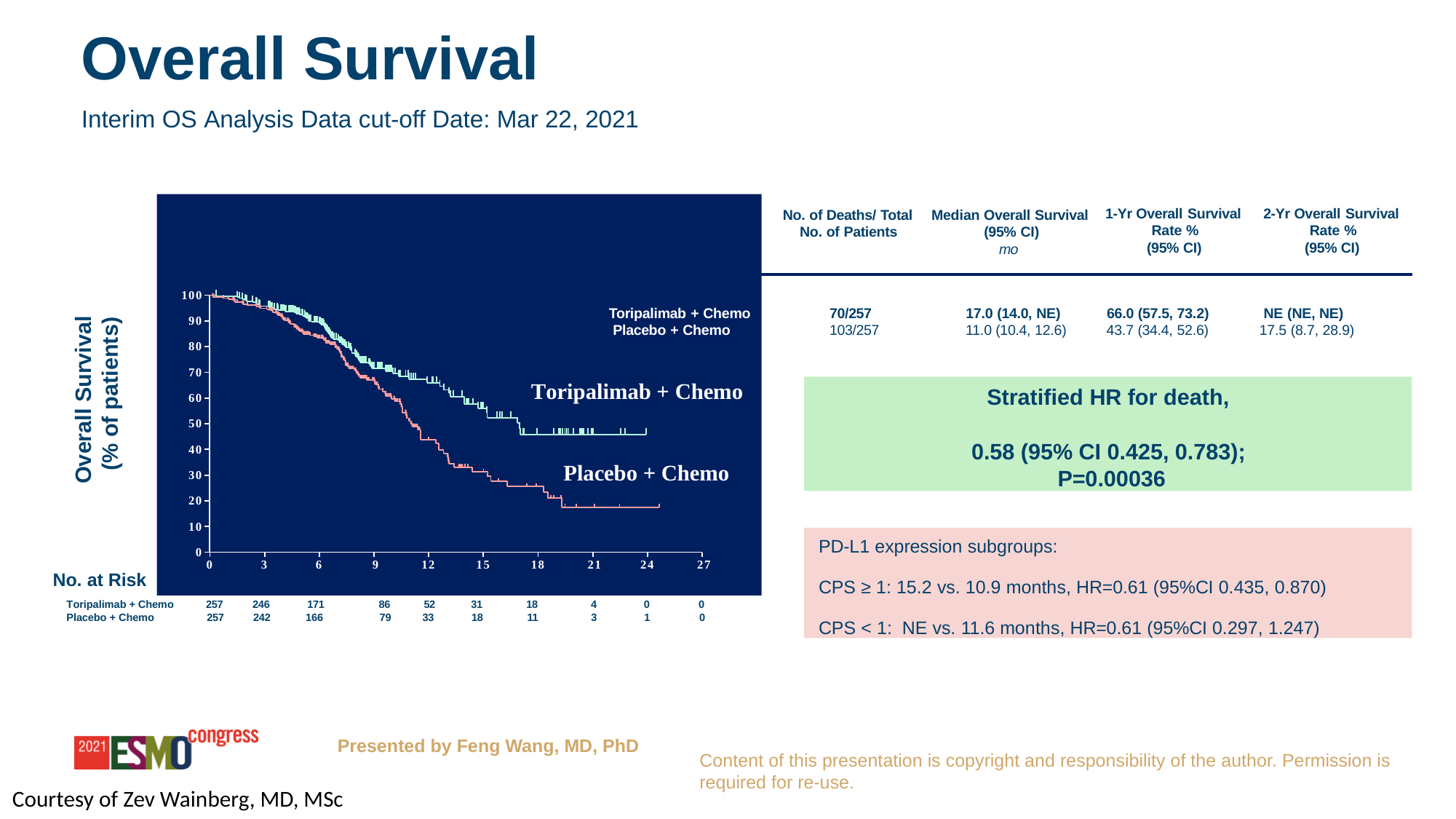

# Overall Survival
Interim OS Analysis Data cut-off Date: Mar 22, 2021

1-Yr Overall Survival  Rate %
(95% CI)
2-Yr Overall Survival  Rate %
(95% CI)
No. of Deaths/ Total  No. of Patients
Median Overall Survival  (95% CI)
mo

100

Toripalimab + Chemo  Placebo + Chemo
70/257
103/257
17.0 (14.0, NE)
11.0 (10.4, 12.6)
66.0 (57.5, 73.2)
43.7 (34.4, 52.6)
NE (NE, NE)
17.5 (8.7, 28.9)
90
Overall Survival  (% of patients)

80

70

Toripalimab + Chemo
Stratified HR for death,

0.58 (95% CI 0.425, 0.783);  P=0.00036
60

50

40

30

Placebo + Chemo
20

10

0
PD-L1 expression subgroups:

CPS ≥ 1: 15.2 vs. 10.9 months, HR=0.61 (95%CI 0.435, 0.870)

CPS < 1: NE vs. 11.6 months, HR=0.61 (95%CI 0.297, 1.247)

12
15
0
3
6	9
18	21
24	27
No. at Risk
| Toripalimab + Chemo | 257 | 246 | 171 | 86 | 52 | 31 | 18 | 4 | 0 | 0 |
| --- | --- | --- | --- | --- | --- | --- | --- | --- | --- | --- |
| Placebo + Chemo | 257 | 242 | 166 | 79 | 33 | 18 | 11 | 3 | 1 | 0 |
Presented by Feng Wang, MD, PhD
Content of this presentation is copyright and responsibility of the author. Permission is required for re-use.
Courtesy of Zev Wainberg, MD, MSc